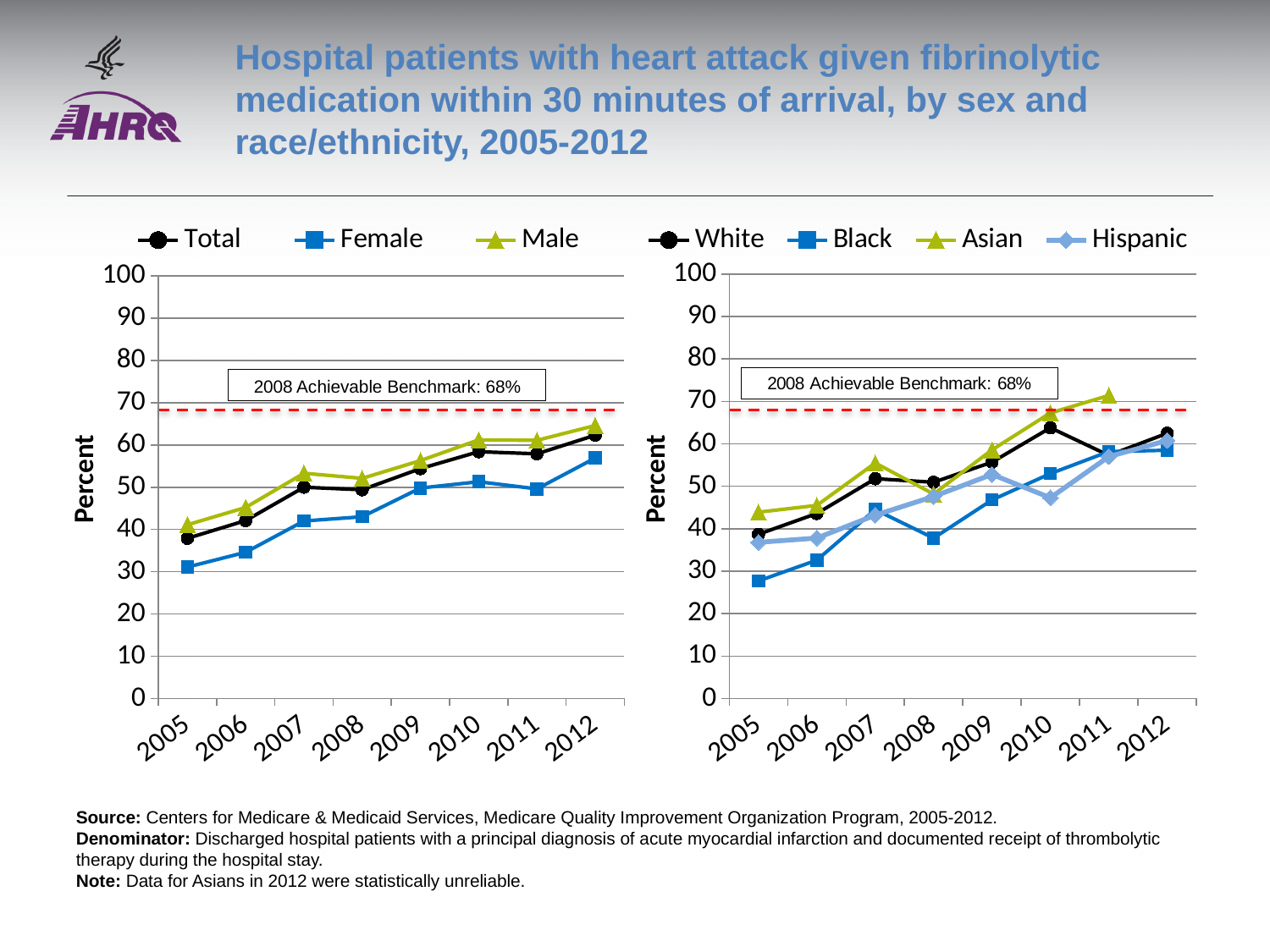

# Hospital patients with heart attack given fibrinolytic medication within 30 minutes of arrival, by sex and race/ethnicity, 2005-2012

### Chart

| Category | Total | Female | Male |
|---|---|---|---|
| 2005 | 37.9 | 31.1 | 41.1 |
| 2006 | 42.1 | 34.6 | 45.2 |
| 2007 | 50.0 | 42.0 | 53.3 |
| 2008 | 49.4 | 43.0 | 52.1 |
| 2009 | 54.4 | 49.8 | 56.3 |
| 2010 | 58.4 | 51.3 | 61.2 |
| 2011 | 57.9 | 49.6 | 61.1 |
| 2012 | 62.3 | 56.9 | 64.6 |

### Chart

| Category | White | Black | Asian | Hispanic |
|---|---|---|---|---|
| 2005 | 38.7 | 27.7 | 43.9 | 36.8 |
| 2006 | 43.6 | 32.6 | 45.5 | 37.8 |
| 2007 | 51.8 | 44.5 | 55.5 | 43.2 |
| 2008 | 50.96 | 37.79 | 48.19 | 47.61 |
| 2009 | 55.7 | 46.8 | 58.6 | 52.8 |
| 2010 | 63.8 | 53.0 | 67.3 | 47.3 |
| 2011 | 57.3 | 58.2 | 71.4 | 57.0 |
| 2012 | 62.5 | 58.5 | None | 60.8 |
2008 Achievable Benchmark: 68%
Source: Centers for Medicare & Medicaid Services, Medicare Quality Improvement Organization Program, 2005-2012.
Denominator: Discharged hospital patients with a principal diagnosis of acute myocardial infarction and documented receipt of thrombolytic therapy during the hospital stay.
Note: Data for Asians in 2012 were statistically unreliable.